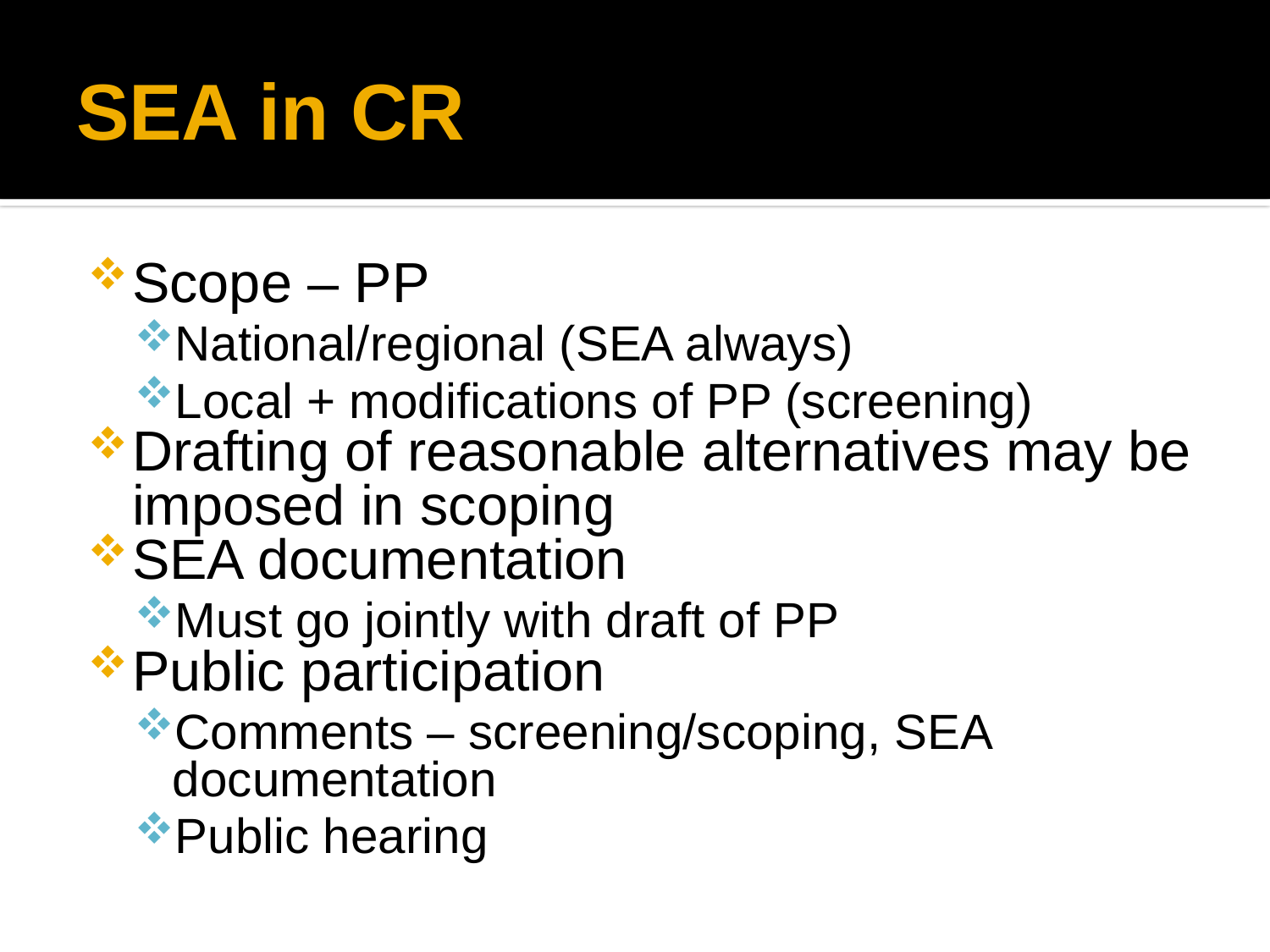

# SEA in CR
Scope – PP
National/regional (SEA always)
Local + modifications of PP (screening)
Drafting of reasonable alternatives may be imposed in scoping
SEA documentation
Must go jointly with draft of PP
Public participation
Comments – screening/scoping, SEA documentation
Public hearing